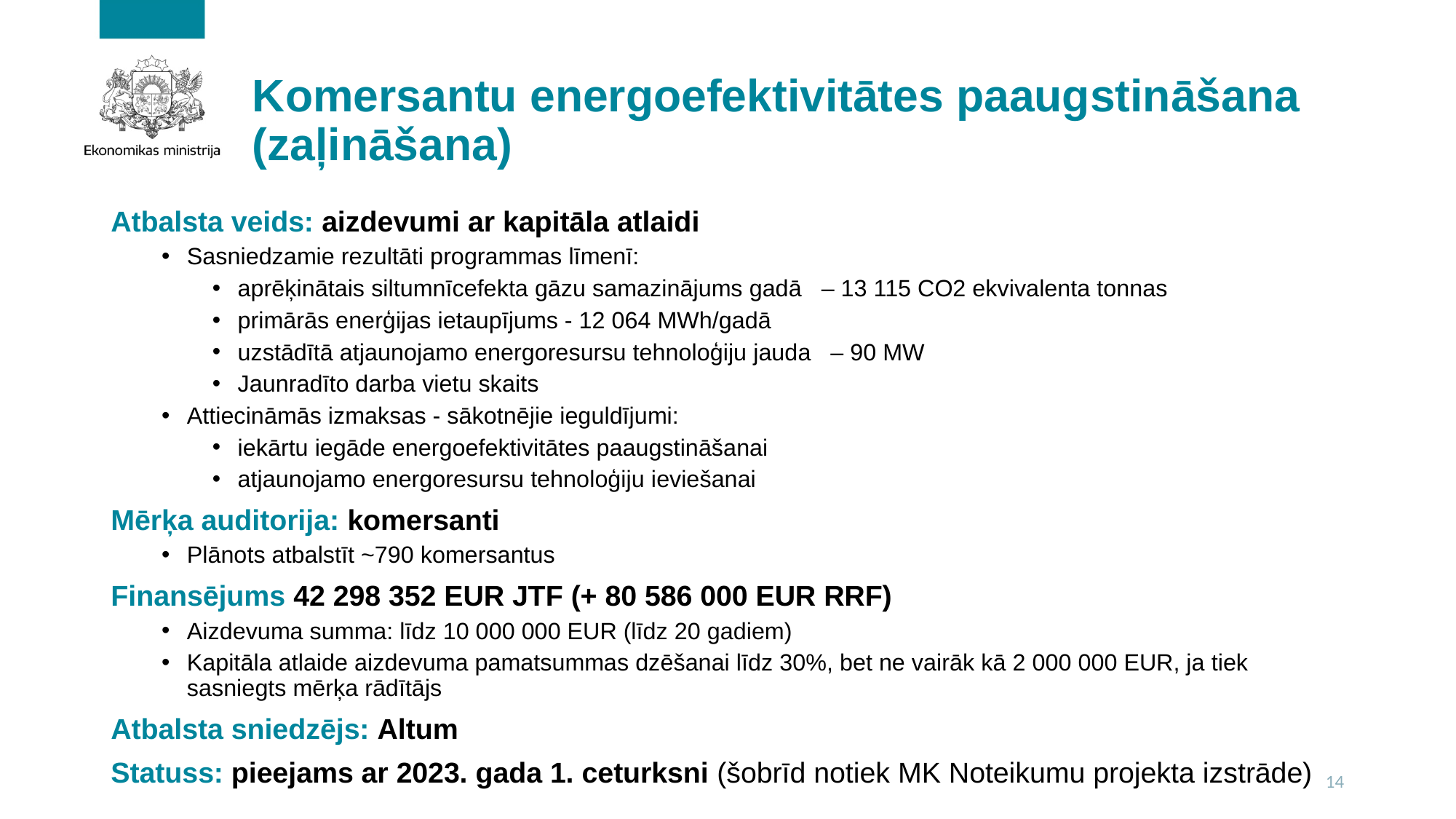

# Komersantu energoefektivitātes paaugstināšana (zaļināšana)
Atbalsta veids: aizdevumi ar kapitāla atlaidi
Sasniedzamie rezultāti programmas līmenī:
aprēķinātais siltumnīcefekta gāzu samazinājums gadā   – 13 115 CO2 ekvivalenta tonnas
primārās enerģijas ietaupījums - 12 064 MWh/gadā
uzstādītā atjaunojamo energoresursu tehnoloģiju jauda   – 90 MW
Jaunradīto darba vietu skaits
Attiecināmās izmaksas - sākotnējie ieguldījumi:
iekārtu iegāde energoefektivitātes paaugstināšanai
atjaunojamo energoresursu tehnoloģiju ieviešanai
Mērķa auditorija: komersanti
Plānots atbalstīt ~790 komersantus
Finansējums 42 298 352 EUR JTF (+ 80 586 000 EUR RRF)
Aizdevuma summa: līdz 10 000 000 EUR (līdz 20 gadiem)
Kapitāla atlaide aizdevuma pamatsummas dzēšanai līdz 30%, bet ne vairāk kā 2 000 000 EUR, ja tiek sasniegts mērķa rādītājs
Atbalsta sniedzējs: Altum
Statuss: pieejams ar 2023. gada 1. ceturksni (šobrīd notiek MK Noteikumu projekta izstrāde)
14